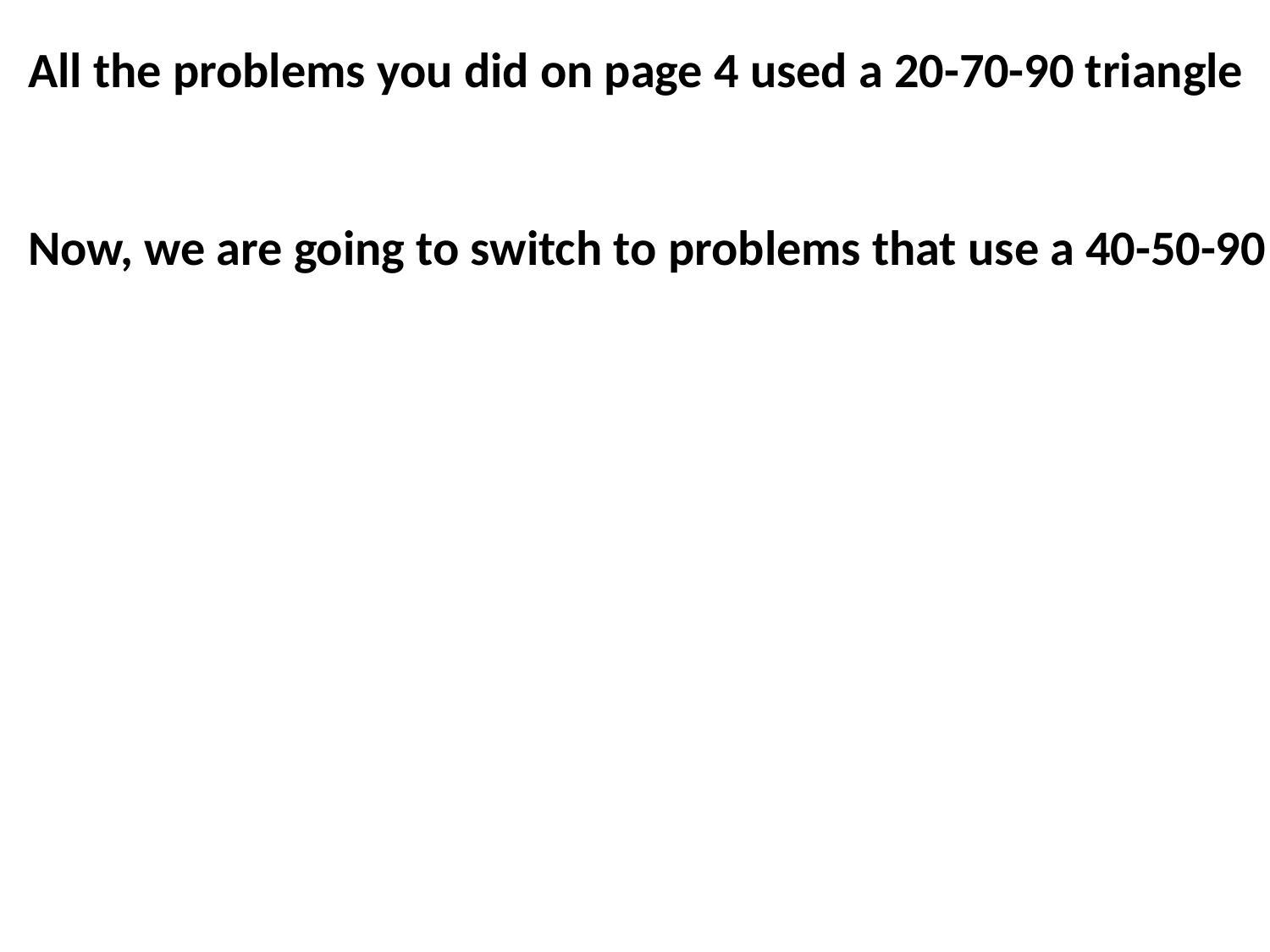

All the problems you did on page 4 used a 20-70-90 triangle

Now, we are going to switch to problems that use a 40-50-90